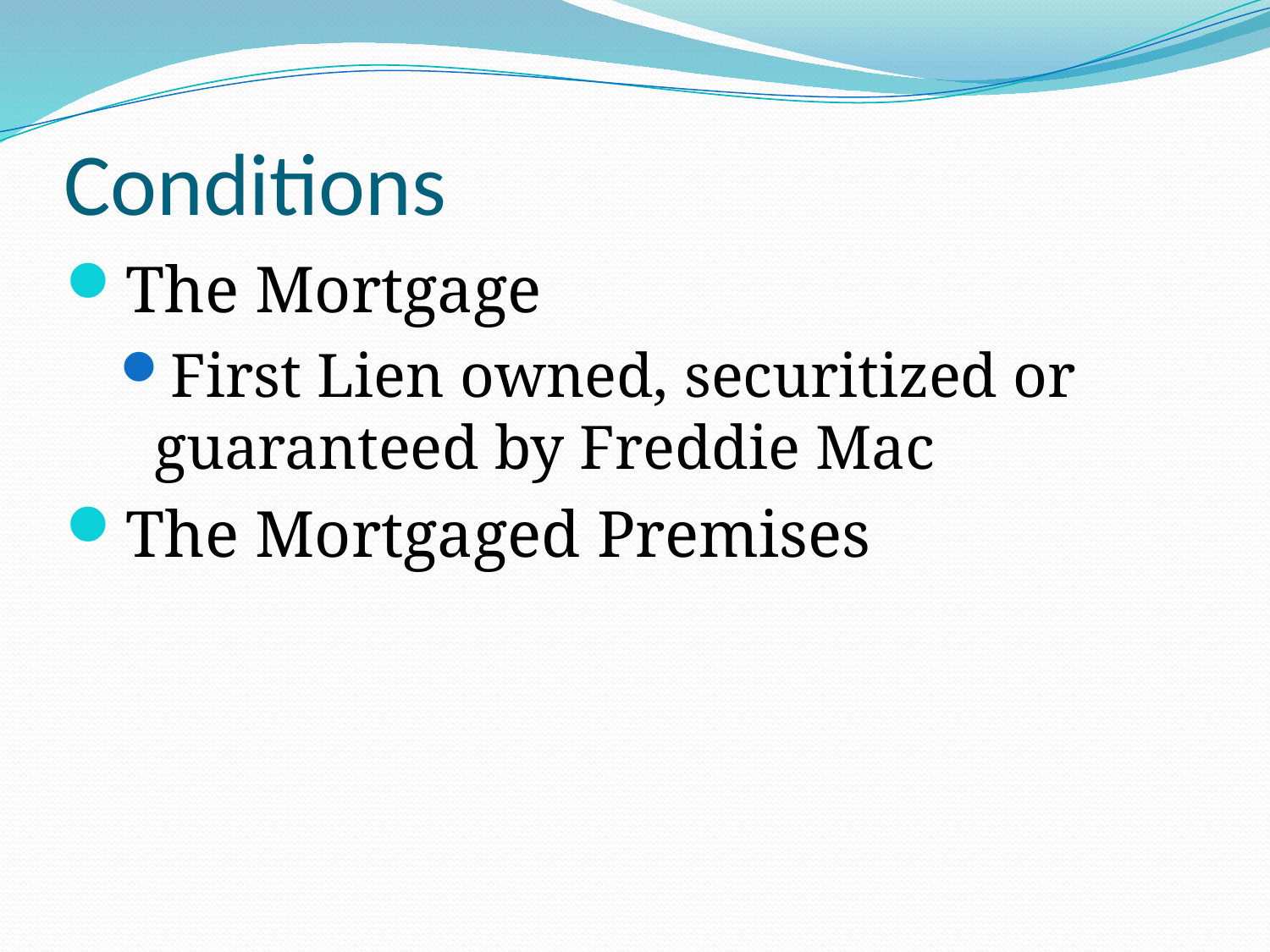

# Conditions
The Mortgage
First Lien owned, securitized or guaranteed by Freddie Mac
The Mortgaged Premises